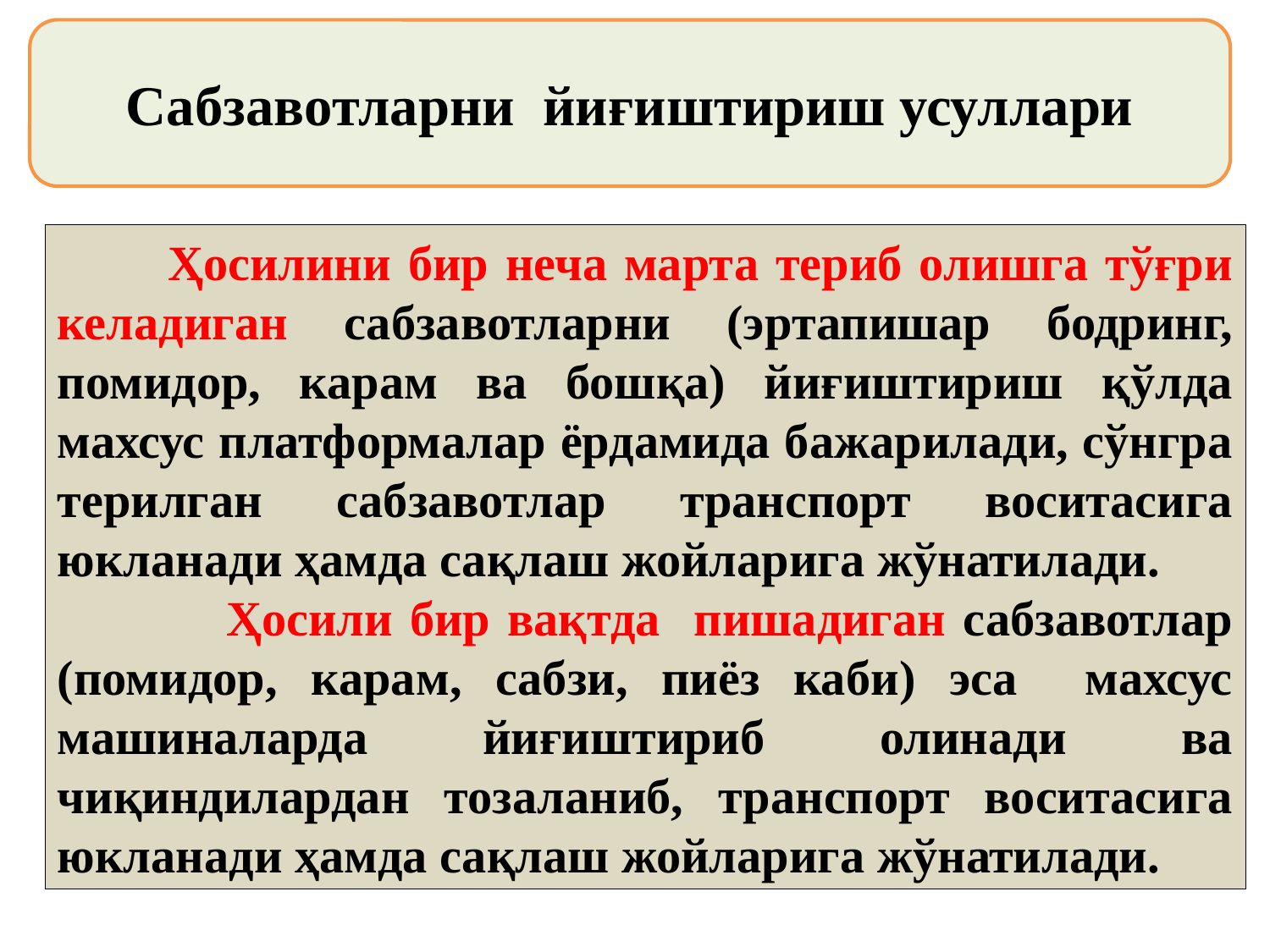

Сабзавотларни  йиғиштириш усуллари
        Ҳосилини бир неча марта териб олишга тўғри келадиган сабзавотларни (эртапишар бодринг, помидор, карам ва бошқа) йиғиштириш қўлда махсус платформалар ёрдамида бажарилади, сўнгра терилган сабзавотлар транспорт воситасига юкланади ҳамда сақлаш жойларига жўнатилади.
          Ҳосили бир вақтда  пишадиган сабзавотлар (помидор, карам, сабзи, пиёз каби) эса  махсус машиналарда йиғиштириб олинади ва чиқиндилардан тозаланиб, транспорт воситасига юкланади ҳамда сақлаш жойларига жўнатилади.